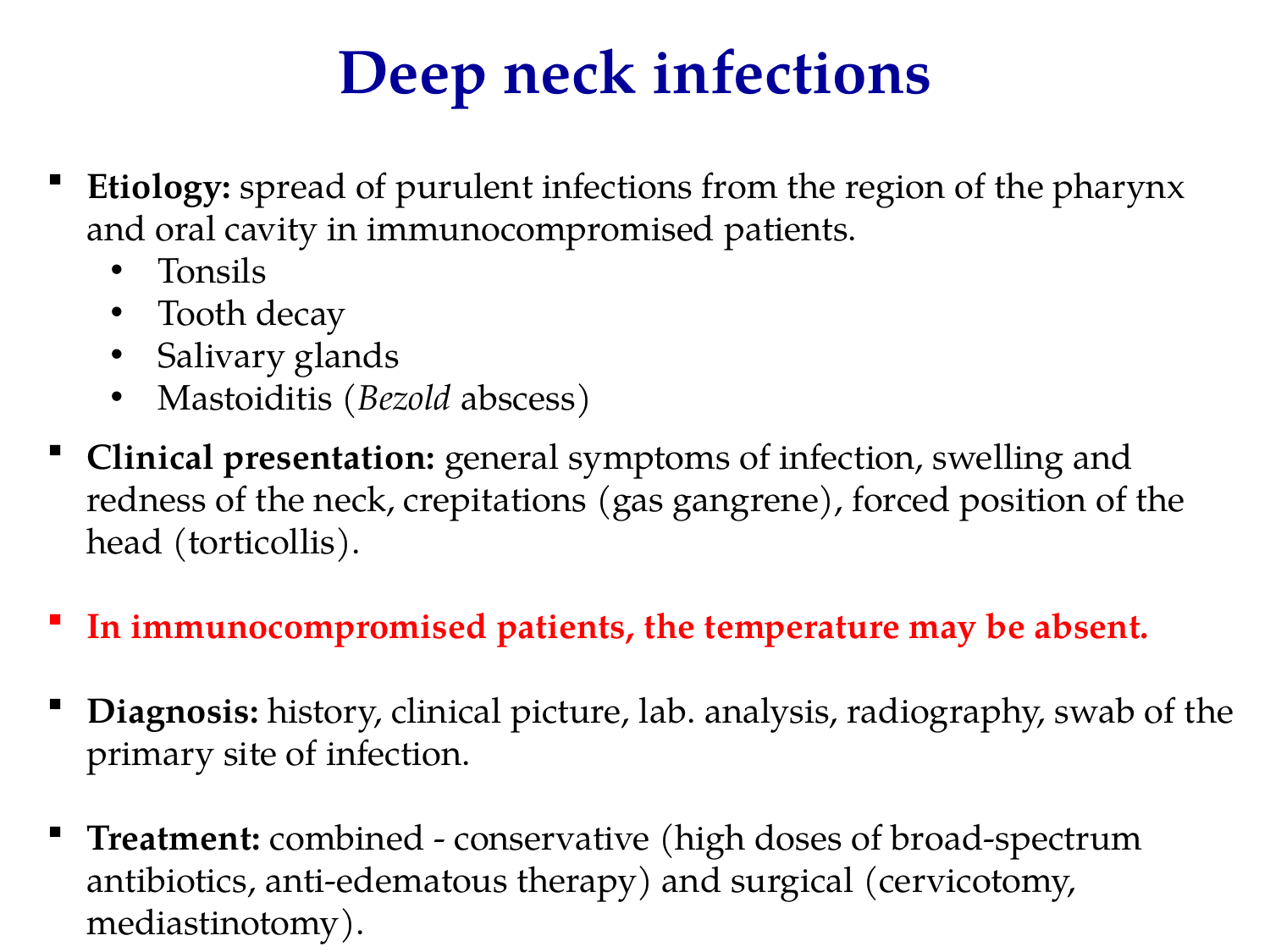

Deep neck infections

Etiology: spread of purulent infections from the region of the pharynx and oral cavity in immunocompromised patients.
Tonsils
Tooth decay
Salivary glands
Mastoiditis (Bezold abscess)

Clinical presentation: general symptoms of infection, swelling and redness of the neck, crepitations (gas gangrene), forced position of the head (torticollis).

In immunocompromised patients, the temperature may be absent.

Diagnosis: history, clinical picture, lab. analysis, radiography, swab of the primary site of infection.

Treatment: combined - conservative (high doses of broad-spectrum antibiotics, anti-edematous therapy) and surgical (cervicotomy, mediastinotomy).